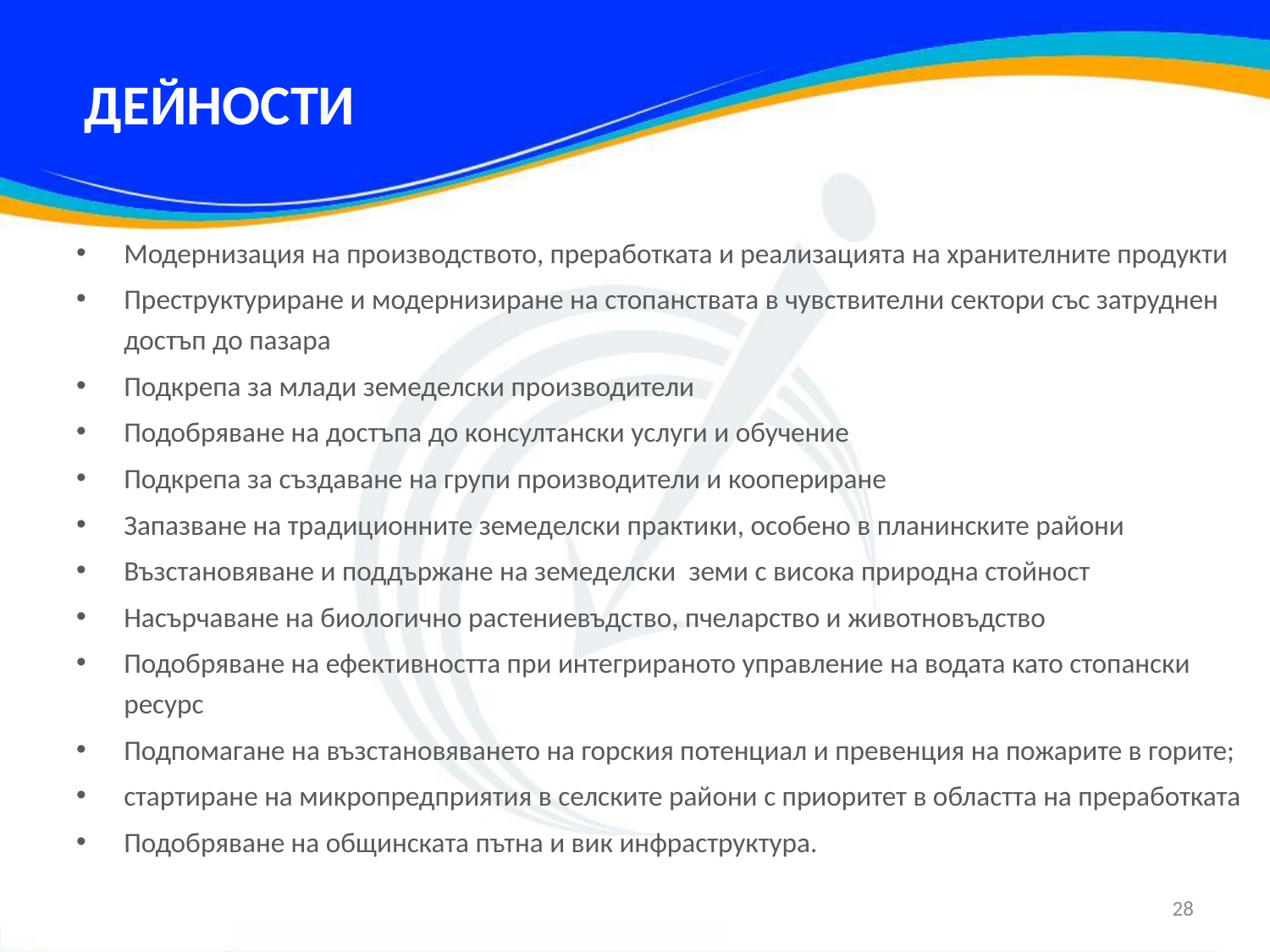

# ДЕЙНОСТИ
Модернизация на производството, преработката и реализацията на хранителните продукти
Преструктуриране и модернизиране на стопанствата в чувствителни сектори със затруднен достъп до пазара
Подкрепа за млади земеделски производители
Подобряване на достъпа до консултански услуги и обучение
Подкрепа за създаване на групи производители и коопериране
Запазване на традиционните земеделски практики, особено в планинските райони
Възстановяване и поддържане на земеделски  земи с висока природна стойност
Насърчаване на биологично растениевъдство, пчеларство и животновъдство
Подобряване на ефективността при интегрираното управление на водата като стопански ресурс
Подпомагане на възстановяването на горския потенциал и превенция на пожарите в горите;
стартиране на микропредприятия в селските райони с приоритет в областта на преработката
Подобряване на общинската пътна и вик инфраструктура.
28